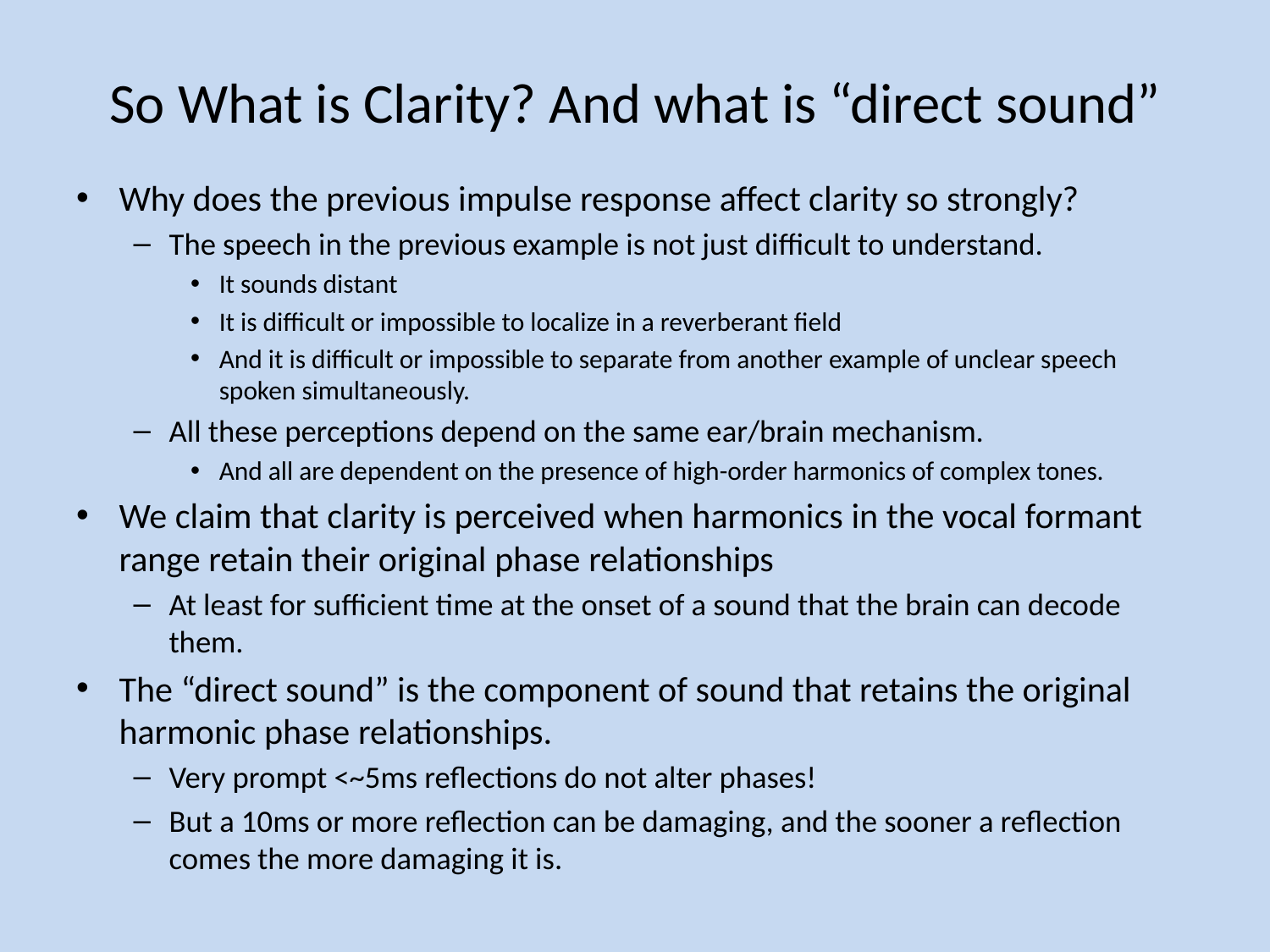

# So What is Clarity? And what is “direct sound”
Why does the previous impulse response affect clarity so strongly?
The speech in the previous example is not just difficult to understand.
It sounds distant
It is difficult or impossible to localize in a reverberant field
And it is difficult or impossible to separate from another example of unclear speech spoken simultaneously.
All these perceptions depend on the same ear/brain mechanism.
And all are dependent on the presence of high-order harmonics of complex tones.
We claim that clarity is perceived when harmonics in the vocal formant range retain their original phase relationships
At least for sufficient time at the onset of a sound that the brain can decode them.
The “direct sound” is the component of sound that retains the original harmonic phase relationships.
Very prompt <~5ms reflections do not alter phases!
But a 10ms or more reflection can be damaging, and the sooner a reflection comes the more damaging it is.